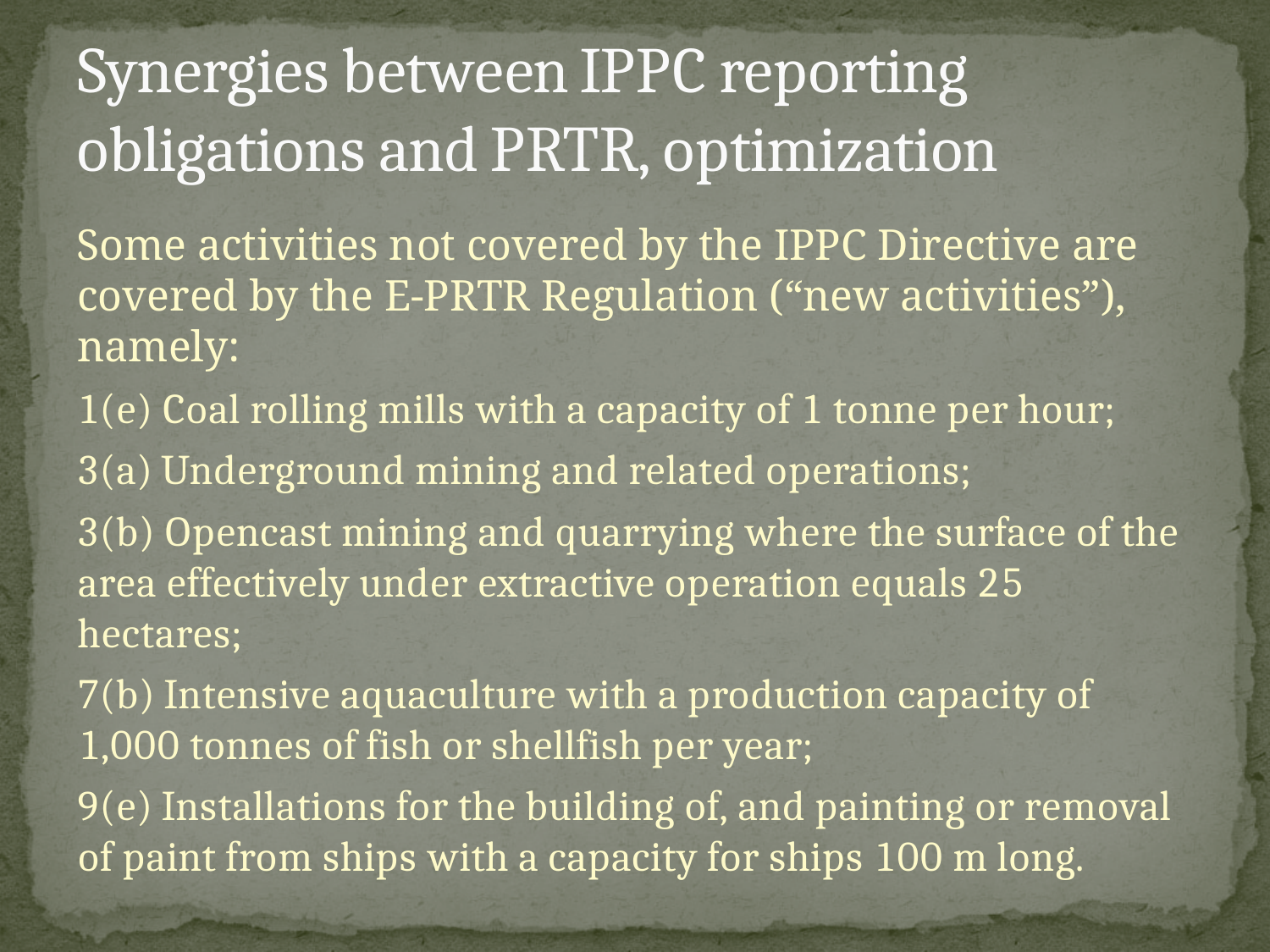

# Synergies between IPPC reporting obligations and PRTR, optimization
Some activities not covered by the IPPC Directive are covered by the E-PRTR Regulation (“new activities”), namely:
1(e) Coal rolling mills with a capacity of 1 tonne per hour;
3(a) Underground mining and related operations;
3(b) Opencast mining and quarrying where the surface of the area effectively under extractive operation equals 25 hectares;
7(b) Intensive aquaculture with a production capacity of 1,000 tonnes of fish or shellfish per year;
9(e) Installations for the building of, and painting or removal of paint from ships with a capacity for ships 100 m long.